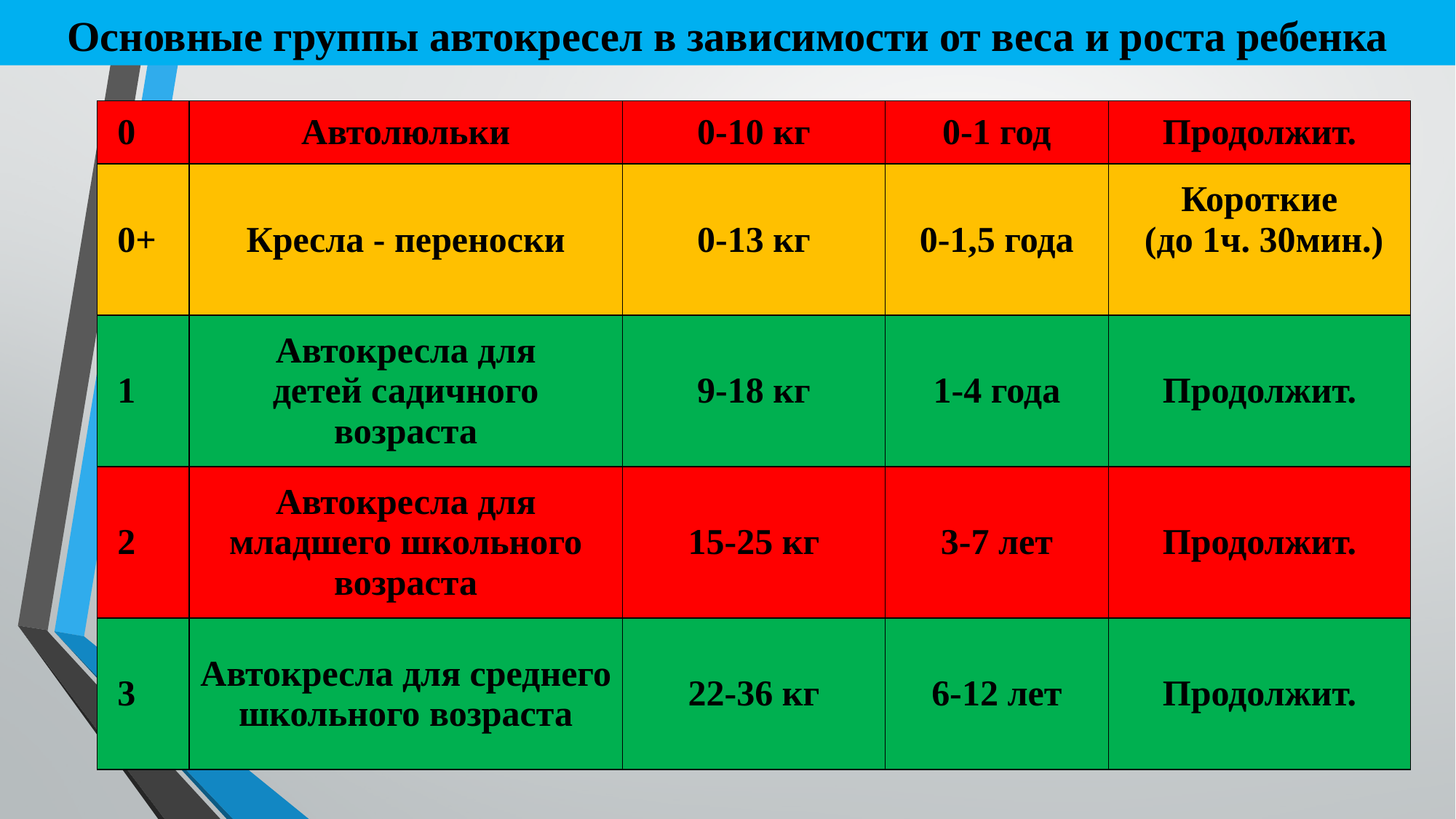

Основные группы автокресел в зависимости от веса и роста ребенка
| 0 | Автолюльки | 0-10 кг | 0-1 год | Продолжит. |
| --- | --- | --- | --- | --- |
| 0+ | Кресла - переноски | 0-13 кг | 0-1,5 года | Короткие (до 1ч. 30мин.) |
| 1 | Автокресла для детей садичного возраста | 9-18 кг | 1-4 года | Продолжит. |
| 2 | Автокресла для младшего школьного возраста | 15-25 кг | 3-7 лет | Продолжит. |
| 3 | Автокресла для среднего школьного возраста | 22-36 кг | 6-12 лет | Продолжит. |